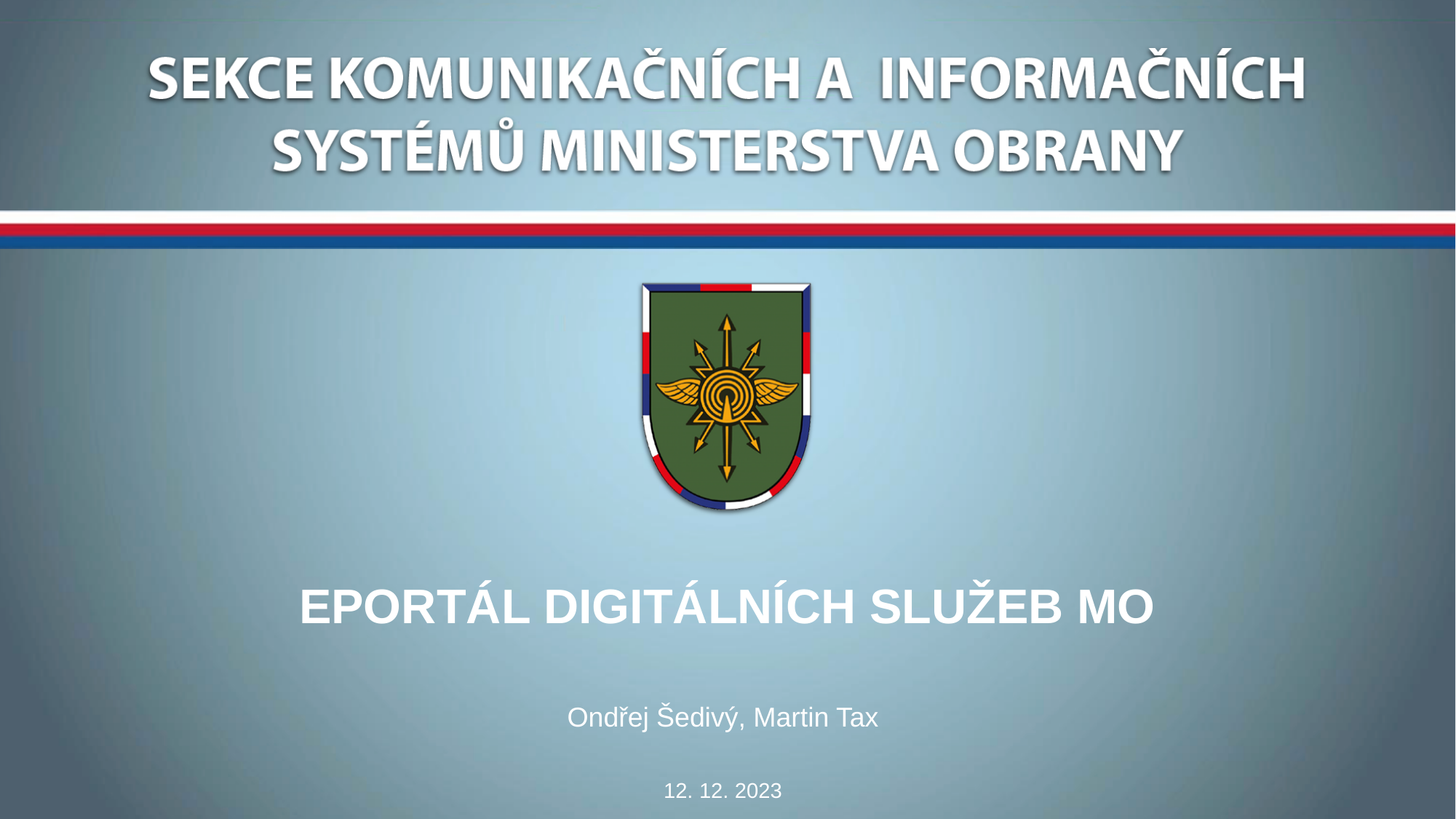

# ePORTÁL Digitálních služeb MO
Ondřej Šedivý, Martin Tax
12. 12. 2023